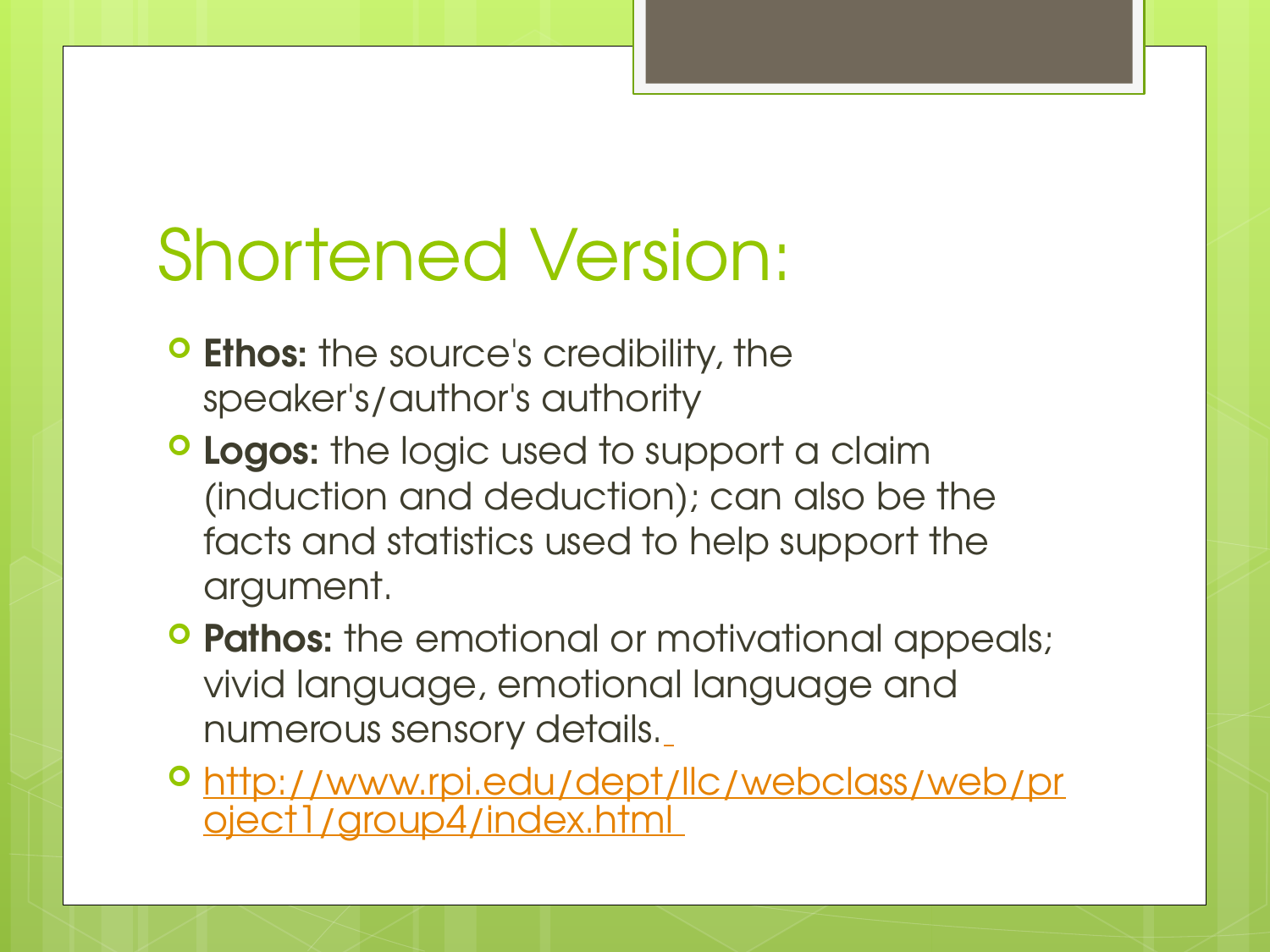

# Shortened Version:
Ethos: the source's credibility, the speaker's/author's authority
Logos: the logic used to support a claim (induction and deduction); can also be the facts and statistics used to help support the argument.
Pathos: the emotional or motivational appeals; vivid language, emotional language and numerous sensory details.
http://www.rpi.edu/dept/llc/webclass/web/project1/group4/index.html